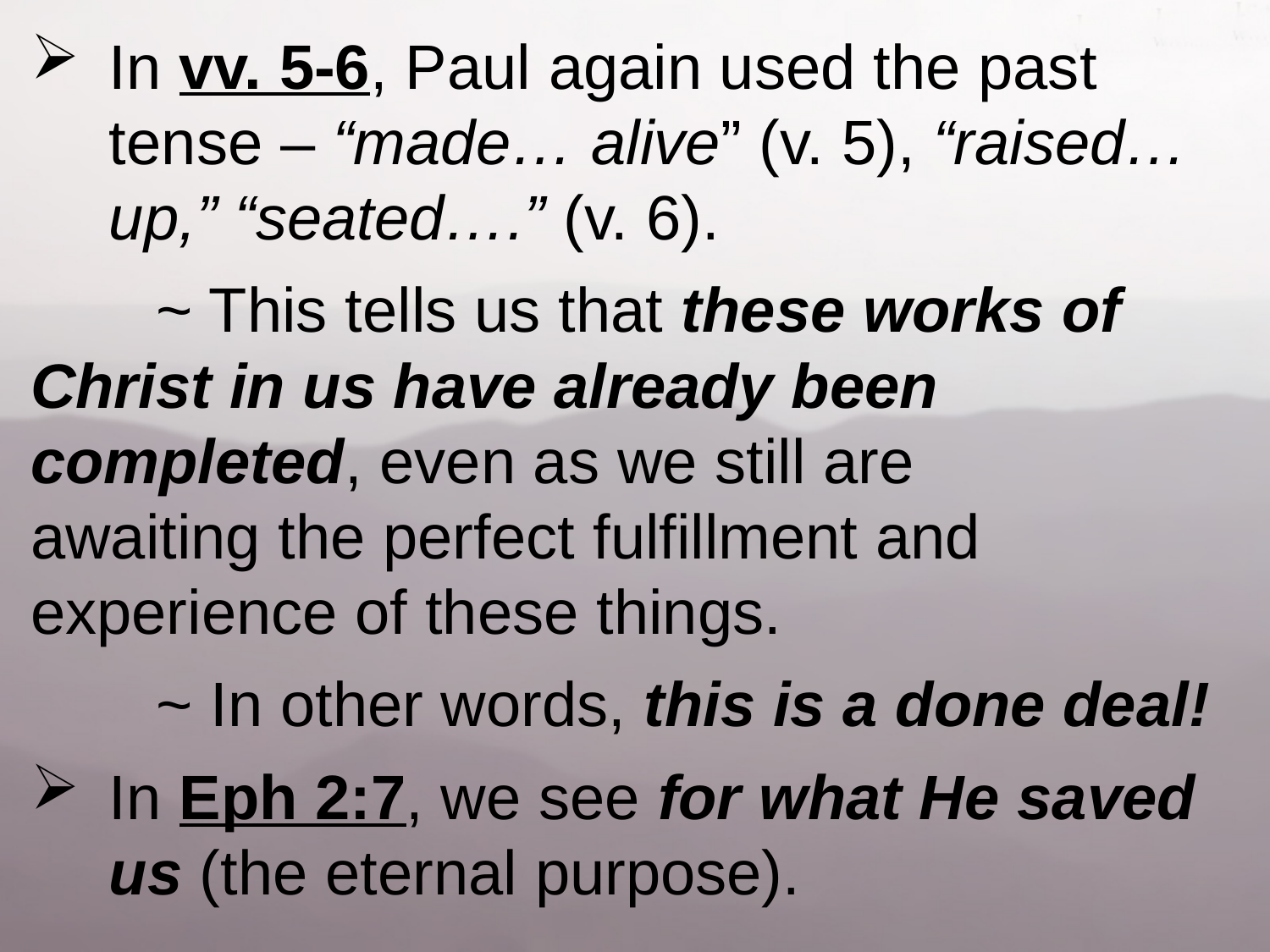

In vv. 5-6, Paul again used the past tense – “made… alive” (v. 5), “raised… up,” “seated….” (v. 6).
		~ This tells us that these works of 						Christ in us have already been 							completed, even as we still are 							awaiting the perfect fulfillment and 							experience of these things.
		~ In other words, this is a done deal!
In Eph 2:7, we see for what He saved us (the eternal purpose).